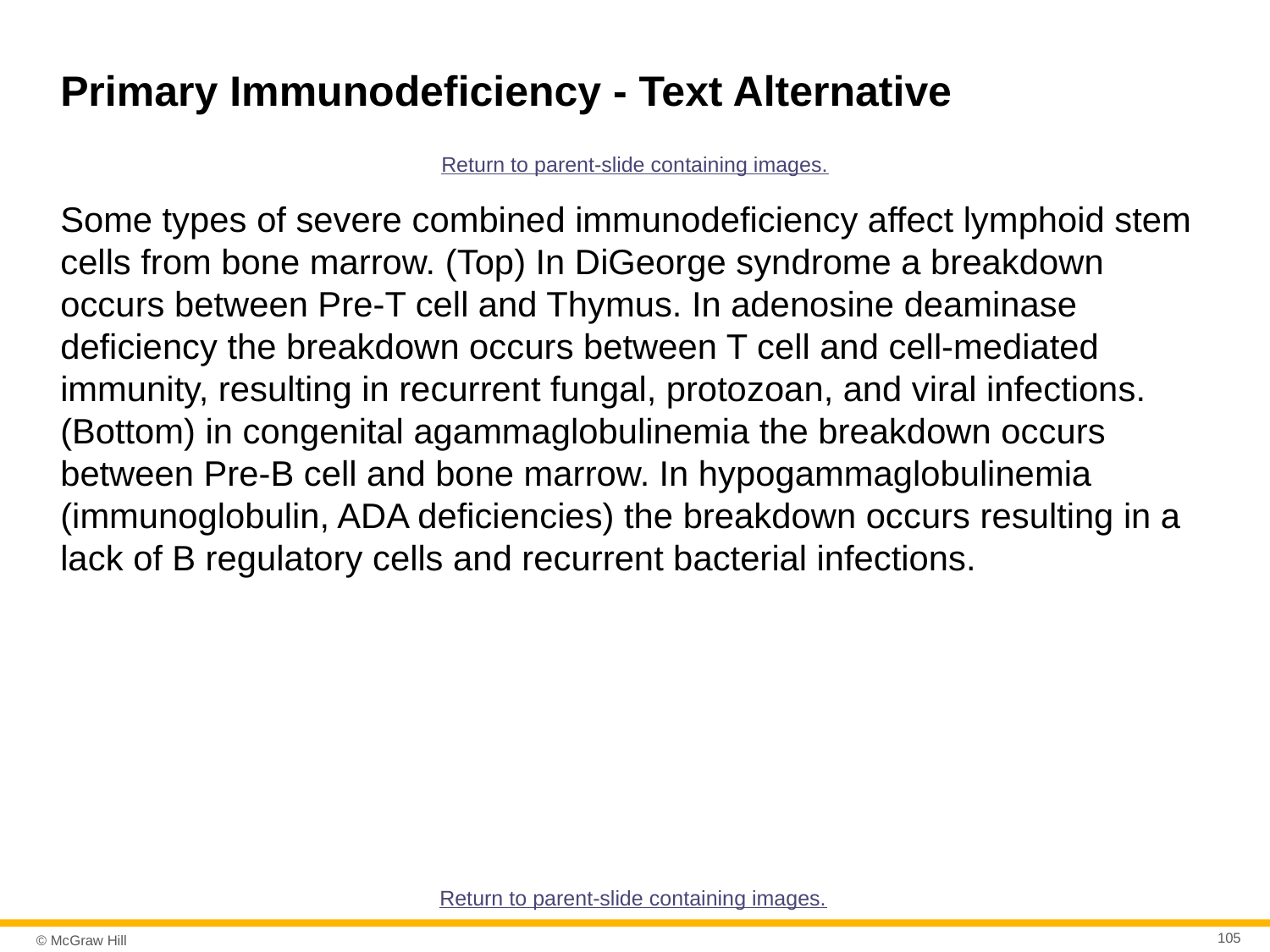

# Primary Immunodeficiency - Text Alternative
Return to parent-slide containing images.
Some types of severe combined immunodeficiency affect lymphoid stem cells from bone marrow. (Top) In DiGeorge syndrome a breakdown occurs between Pre-T cell and Thymus. In adenosine deaminase deficiency the breakdown occurs between T cell and cell-mediated immunity, resulting in recurrent fungal, protozoan, and viral infections. (Bottom) in congenital agammaglobulinemia the breakdown occurs between Pre-B cell and bone marrow. In hypogammaglobulinemia (immunoglobulin, ADA deficiencies) the breakdown occurs resulting in a lack of B regulatory cells and recurrent bacterial infections.
Return to parent-slide containing images.